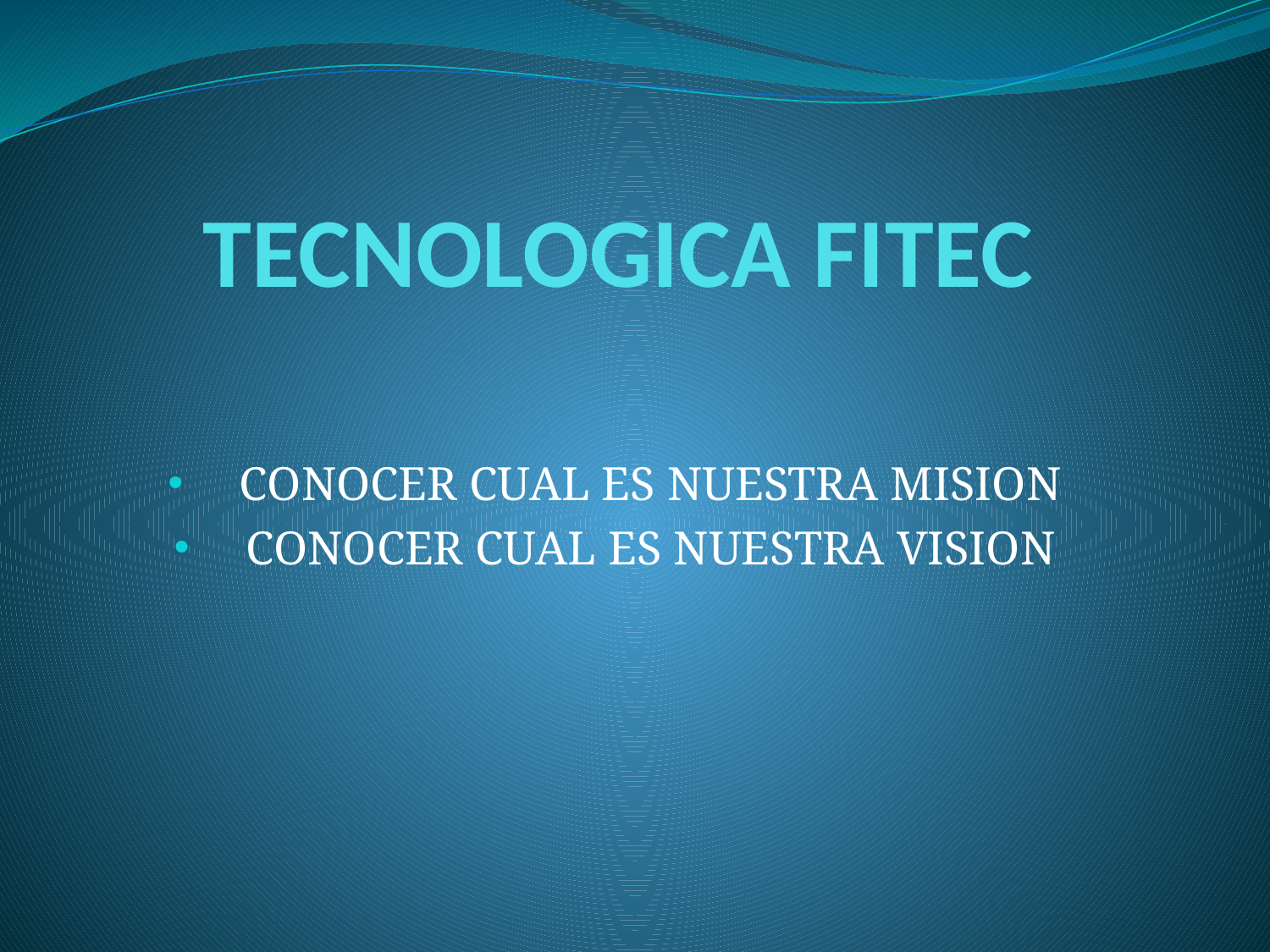

# TECNOLOGICA FITEC
CONOCER CUAL ES NUESTRA MISION
CONOCER CUAL ES NUESTRA VISION